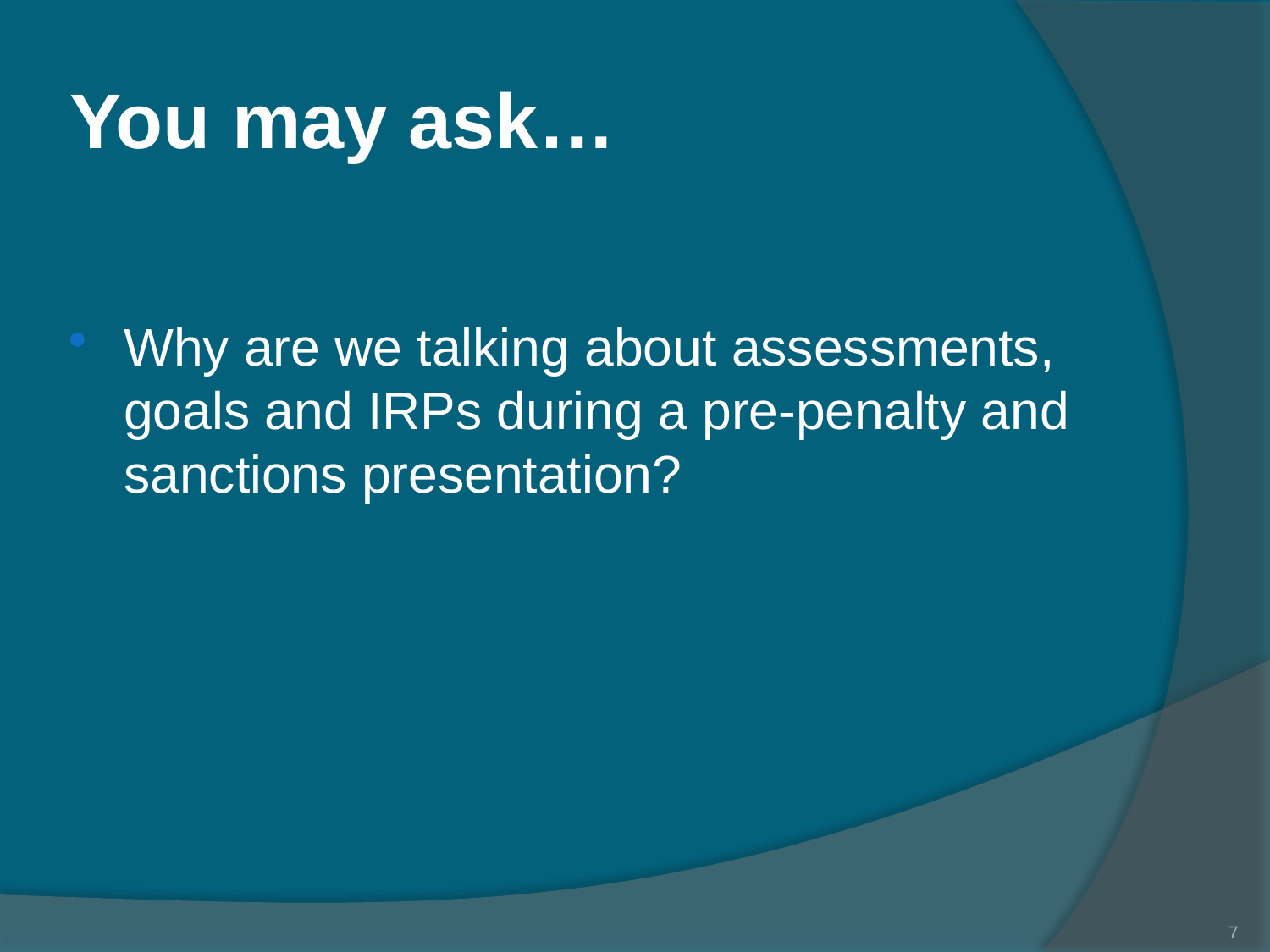

# You may ask…
Why are we talking about assessments, goals and IRPs during a pre-penalty and sanctions presentation?
7